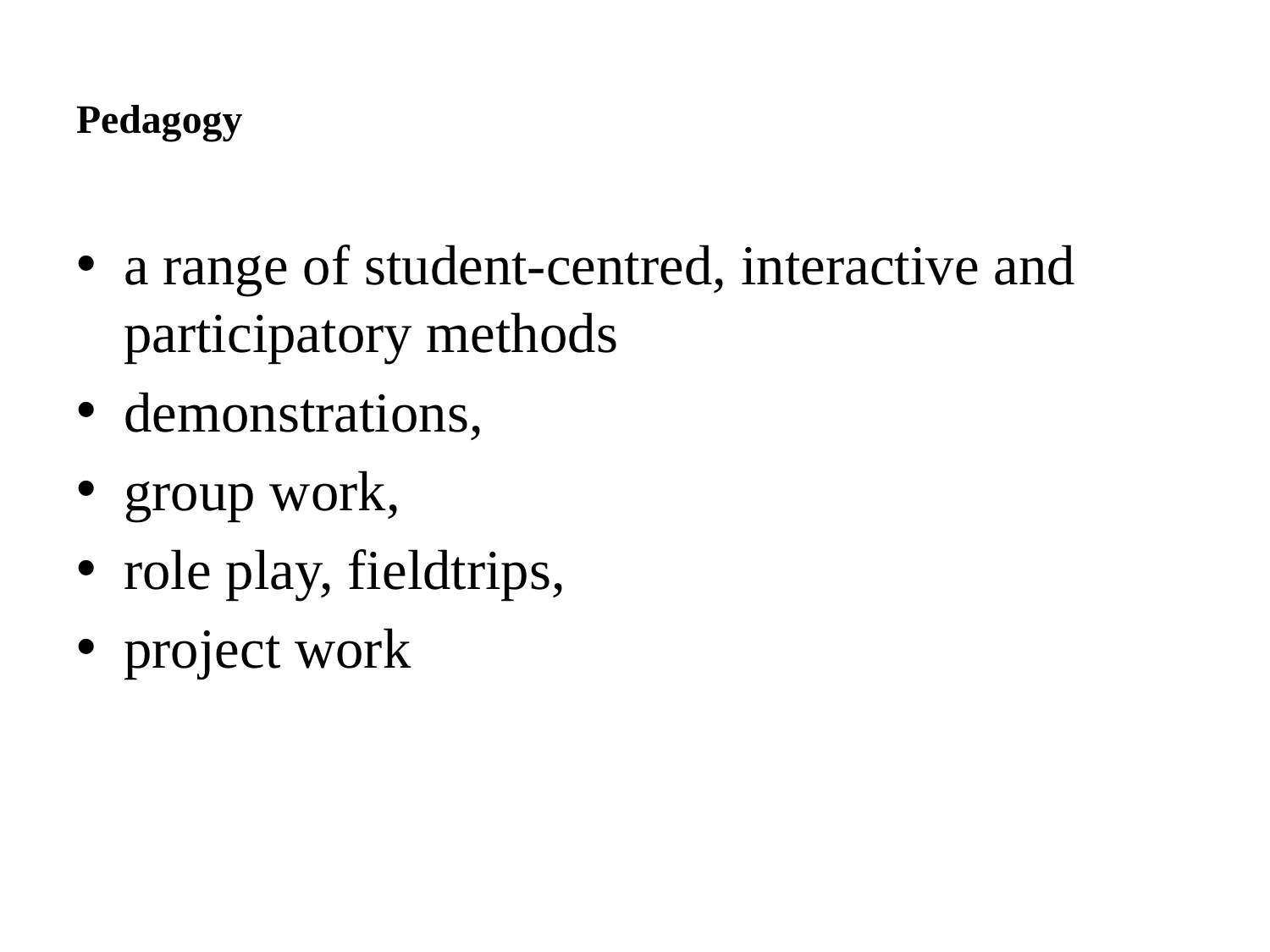

# Pedagogy
a range of student-centred, interactive and participatory methods
demonstrations,
group work,
role play, fieldtrips,
project work